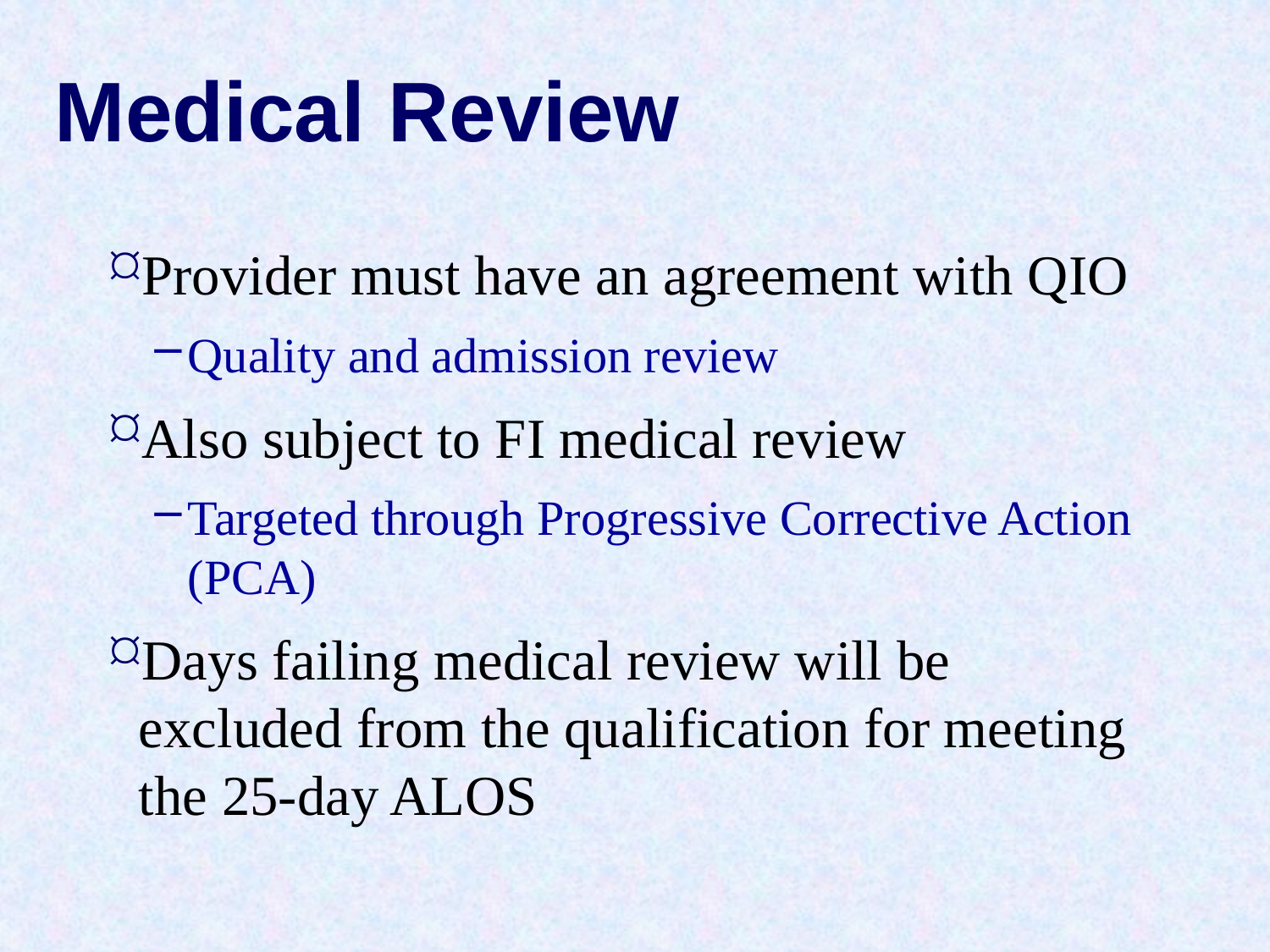

# Medical Review
Provider must have an agreement with QIO
Quality and admission review
Also subject to FI medical review
Targeted through Progressive Corrective Action (PCA)
Days failing medical review will be excluded from the qualification for meeting the 25-day ALOS